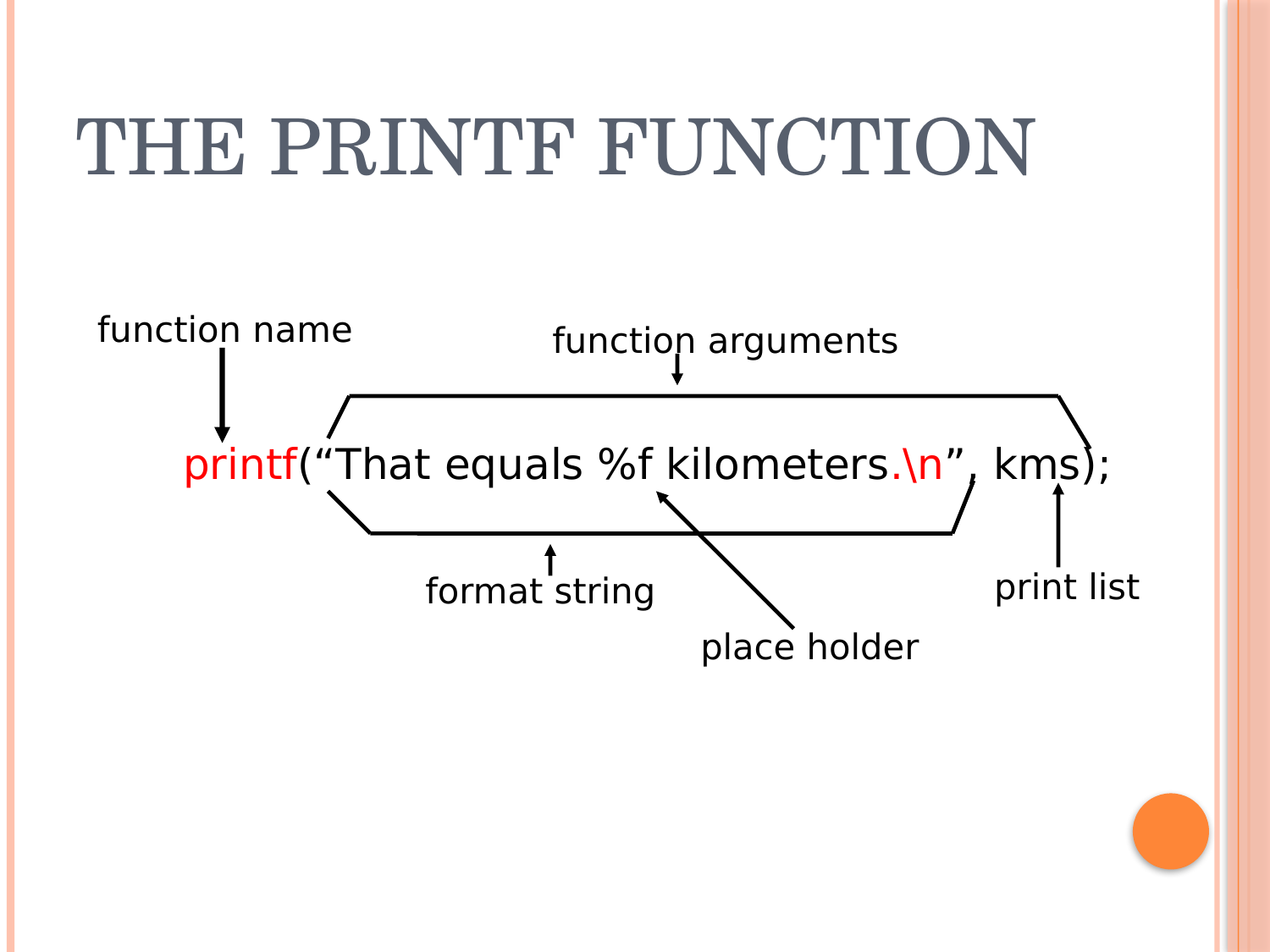

# The printf Function
function name
function arguments

printf(“That equals %f kilometers.\n”, kms);

print list
format string
place holder
21